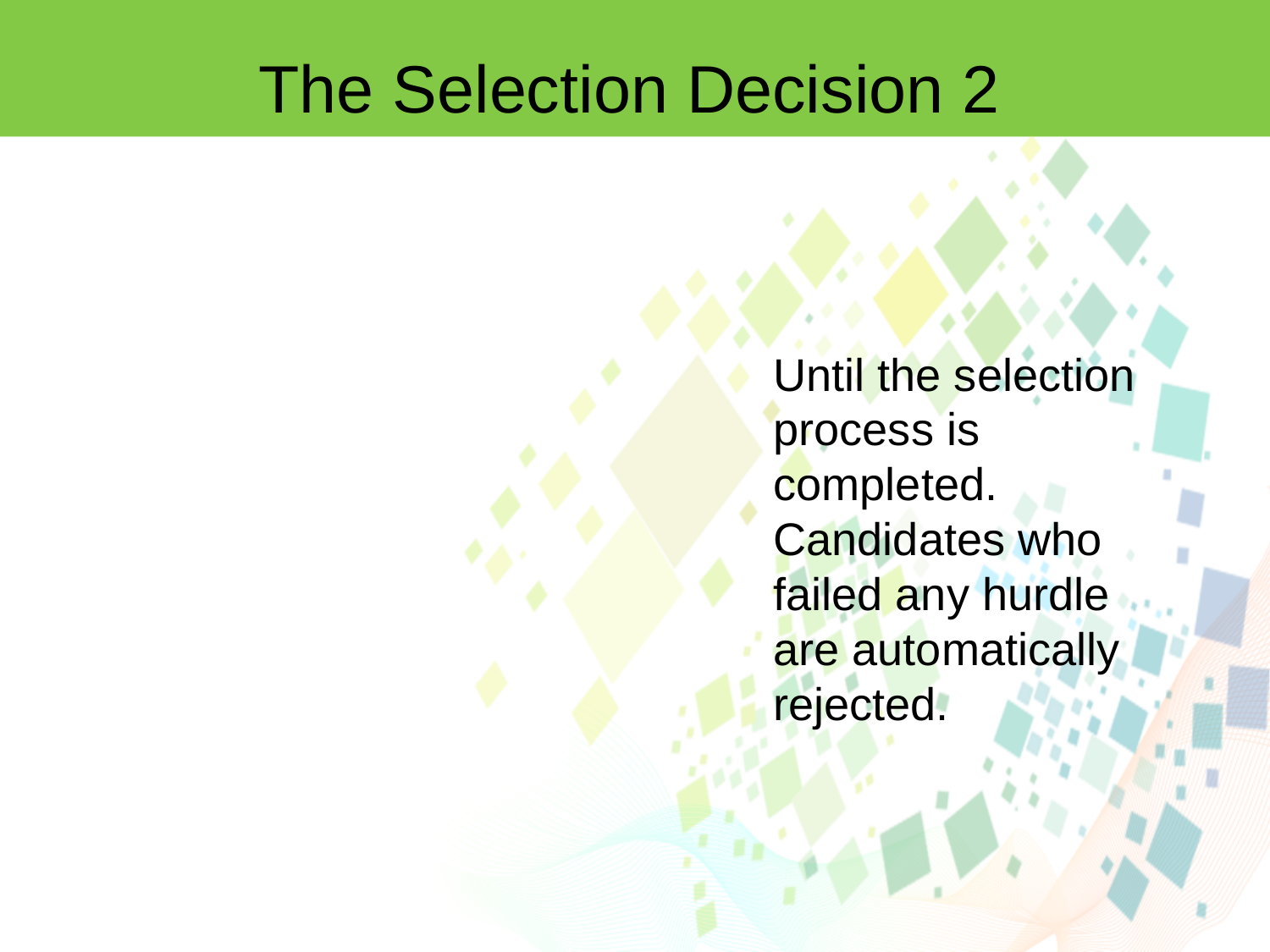

The Selection Decision 2
Until the selection process is completed. Candidates who failed any hurdle are automatically rejected.